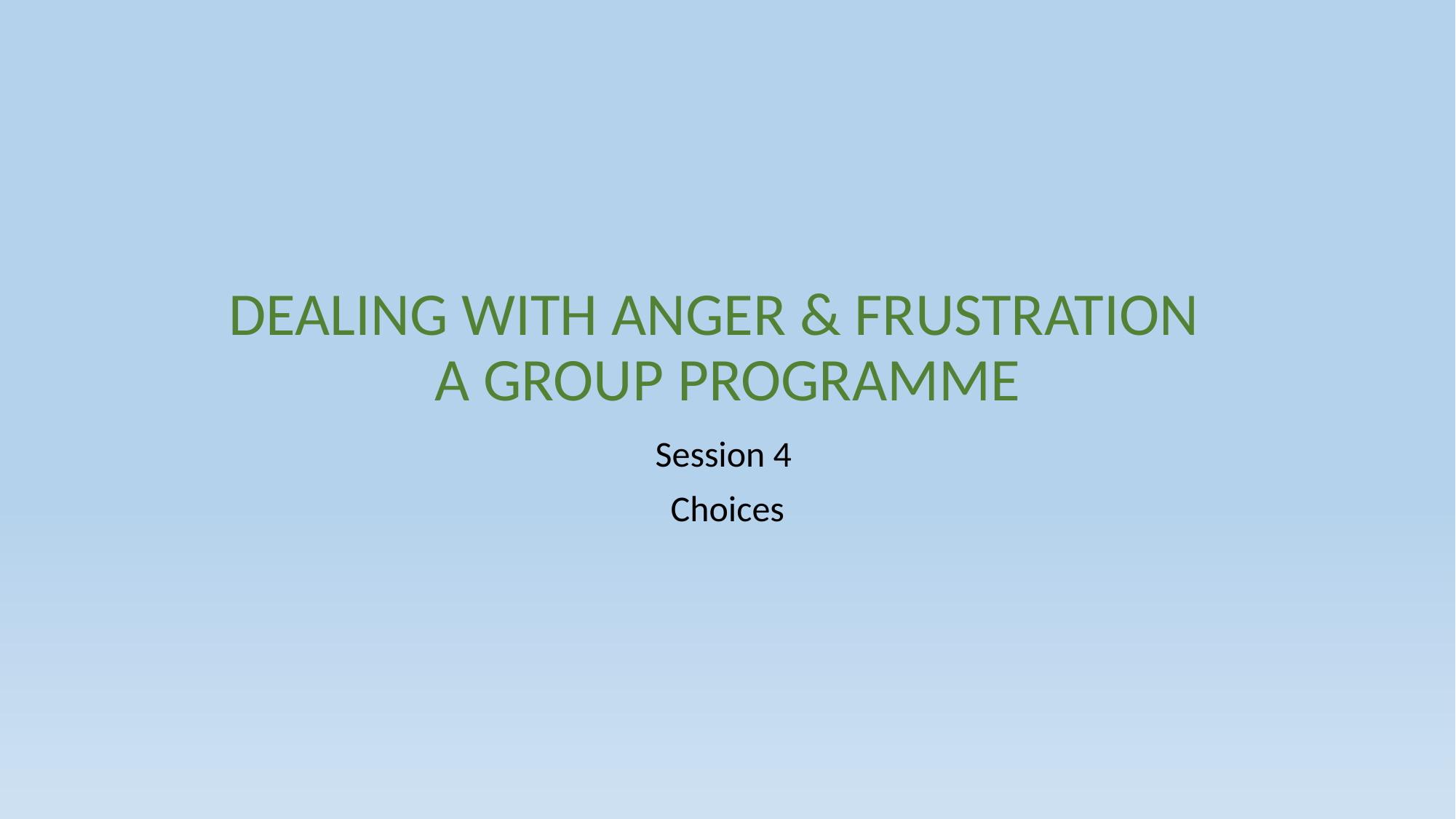

# DEALING WITH ANGER & FRUSTRATION A GROUP PROGRAMME
Session 4
Choices